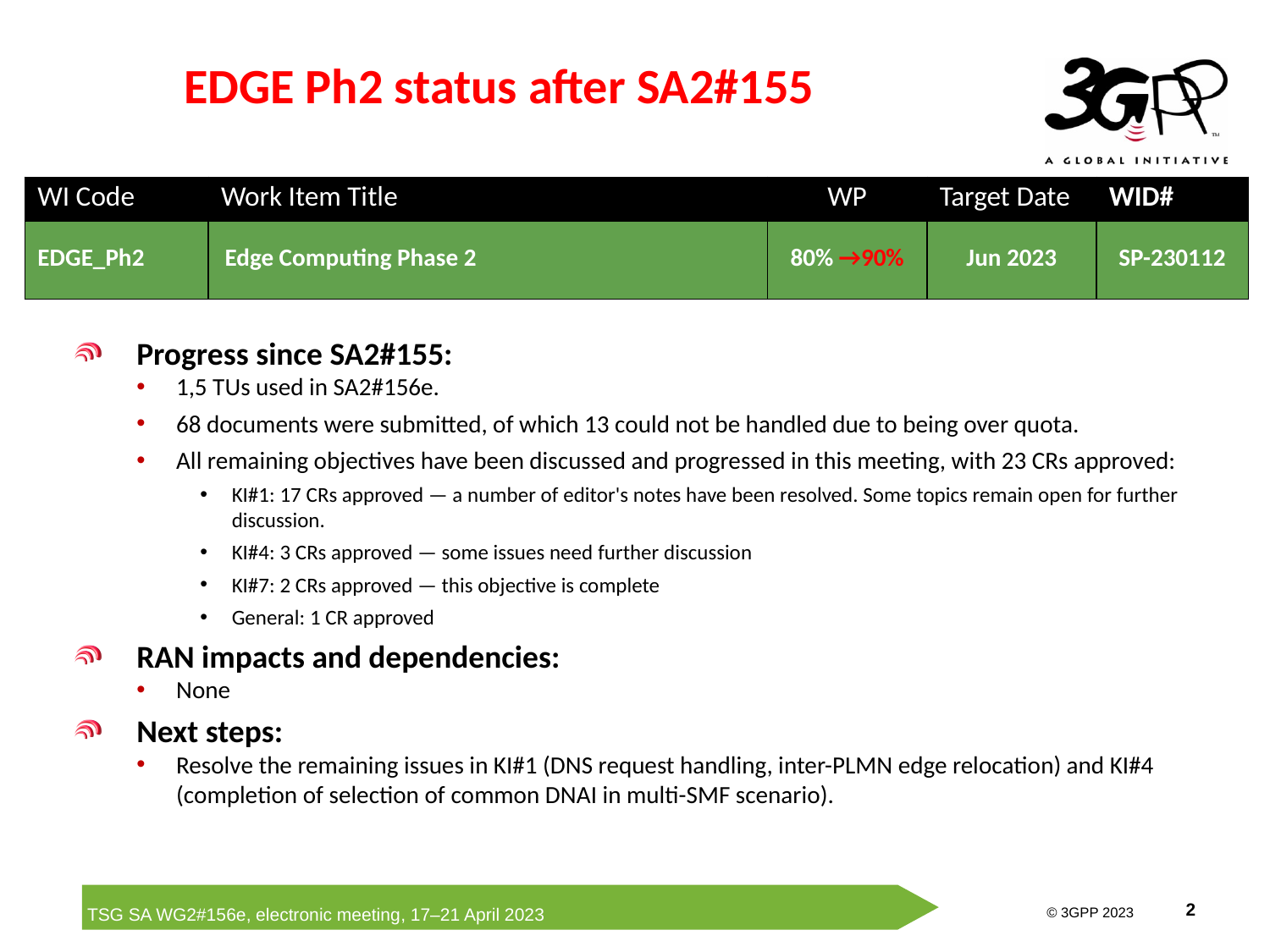

# EDGE Ph2 status after SA2#155
| WI Code | Work Item Title | WP | Target Date | WID# |
| --- | --- | --- | --- | --- |
| EDGE\_Ph2 | Edge Computing Phase 2 | 80% →90% | Jun 2023 | SP-230112 |
Progress since SA2#155:
1,5 TUs used in SA2#156e.
68 documents were submitted, of which 13 could not be handled due to being over quota.
All remaining objectives have been discussed and progressed in this meeting, with 23 CRs approved:
KI#1: 17 CRs approved — a number of editor's notes have been resolved. Some topics remain open for further discussion.
KI#4: 3 CRs approved — some issues need further discussion
KI#7: 2 CRs approved — this objective is complete
General: 1 CR approved
RAN impacts and dependencies:
None
Next steps:
Resolve the remaining issues in KI#1 (DNS request handling, inter-PLMN edge relocation) and KI#4 (completion of selection of common DNAI in multi-SMF scenario).